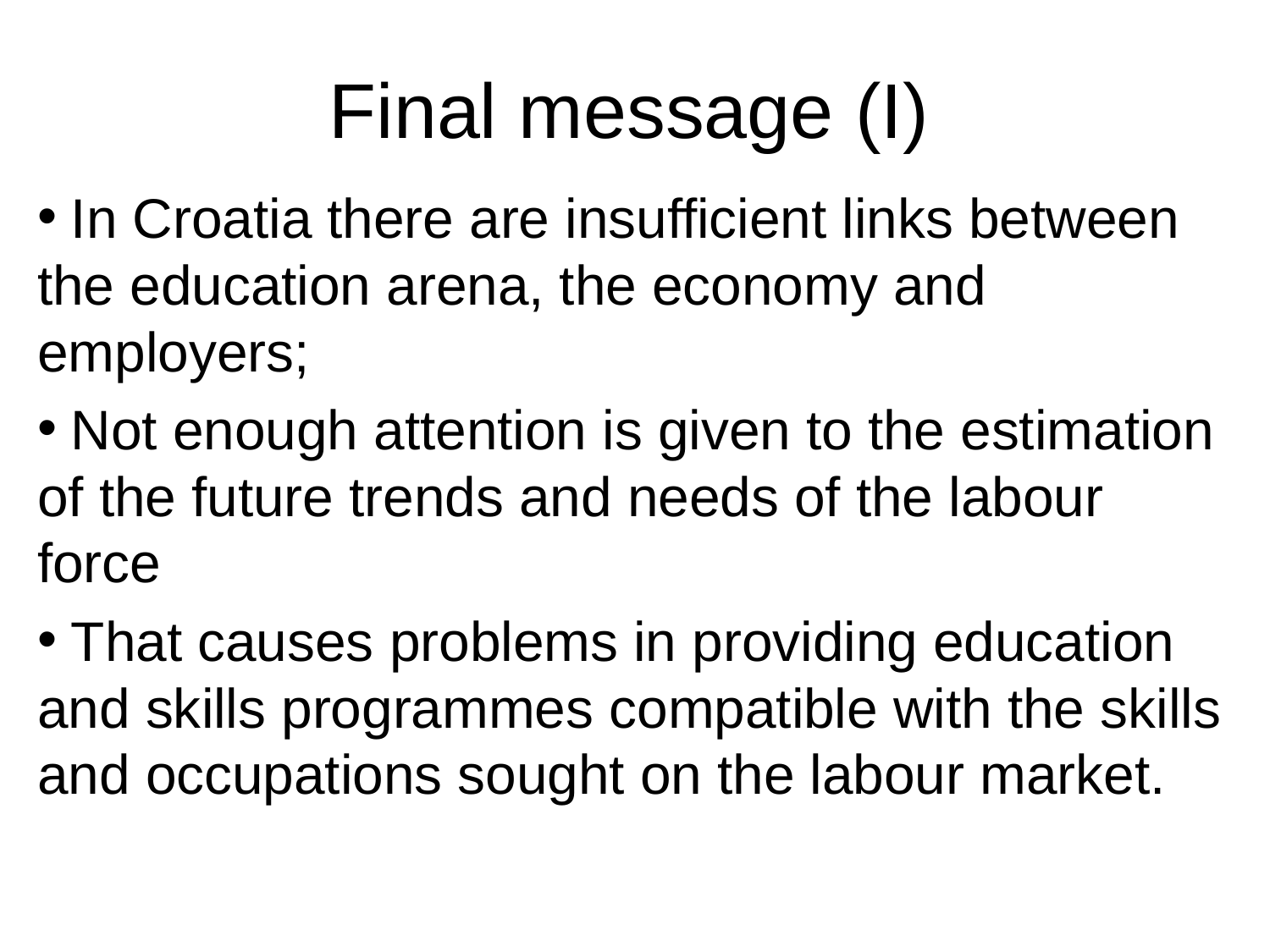

# Final message (I)
 In Croatia there are insufficient links between the education arena, the economy and employers;
 Not enough attention is given to the estimation of the future trends and needs of the labour force
 That causes problems in providing education and skills programmes compatible with the skills and occupations sought on the labour market.